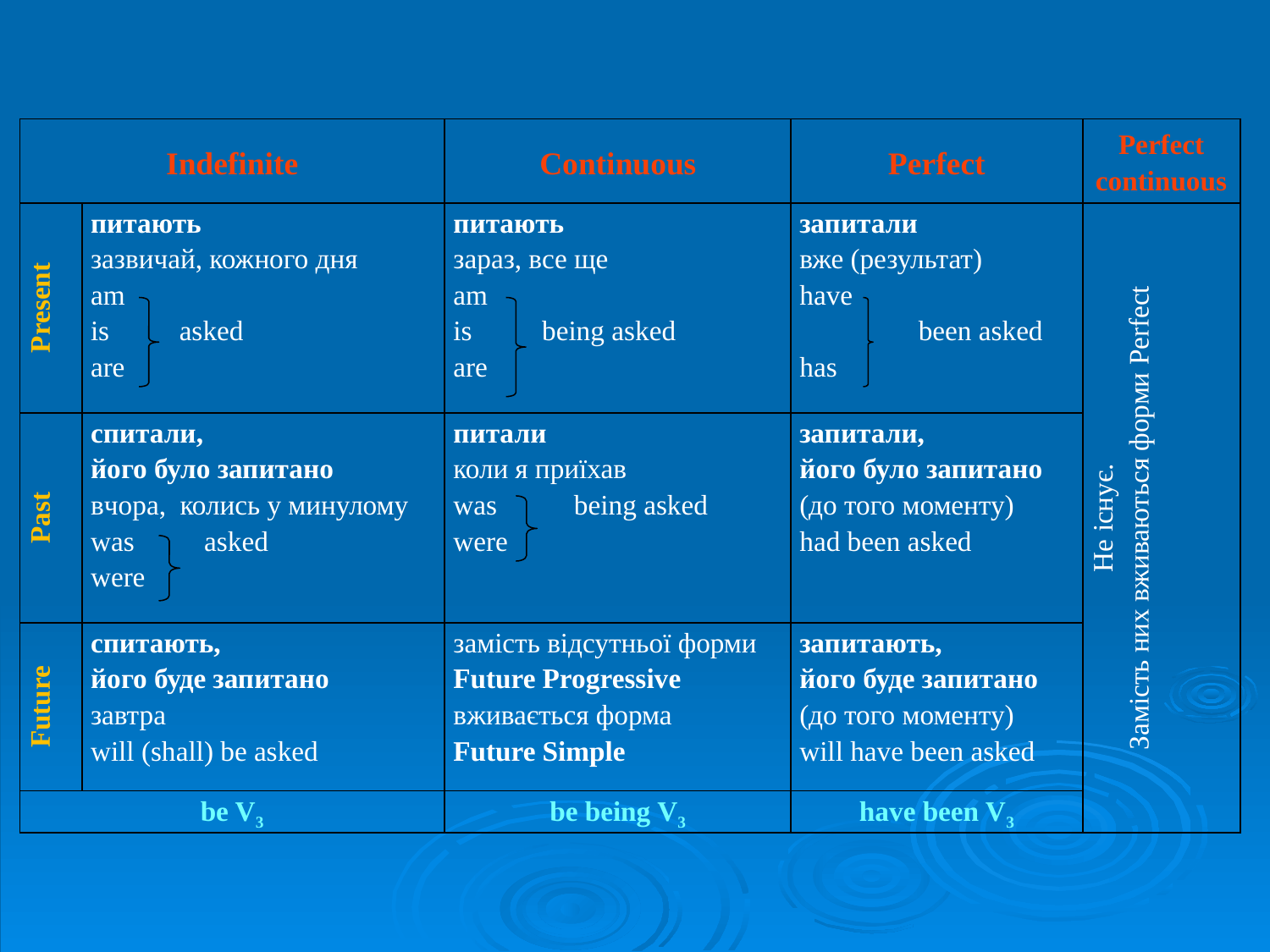

| Indefinite |  | Continuous | Perfect | Perfect continuous |
| --- | --- | --- | --- | --- |
| Present | питають зазвичай, кожного дня am is asked are | питають зараз, все ще am is being asked are | запитали вже (результат) have been asked has | Не існує. Замість них вживаються форми Perfect |
| Past | спитали, його було запитано вчора, колись у минулому was asked were | питали коли я приїхав was being asked were | запитали, його було запитано (до того моменту) had been asked |  |
| Future | спитають, його буде запитано завтра will (shall) be asked | замість відсутньої форми Future Progressive вживається форма Future Simple | запитають, його буде запитано (до того моменту) will have been asked |  |
| be V3 |  | be being V3 | have been V3 |  |